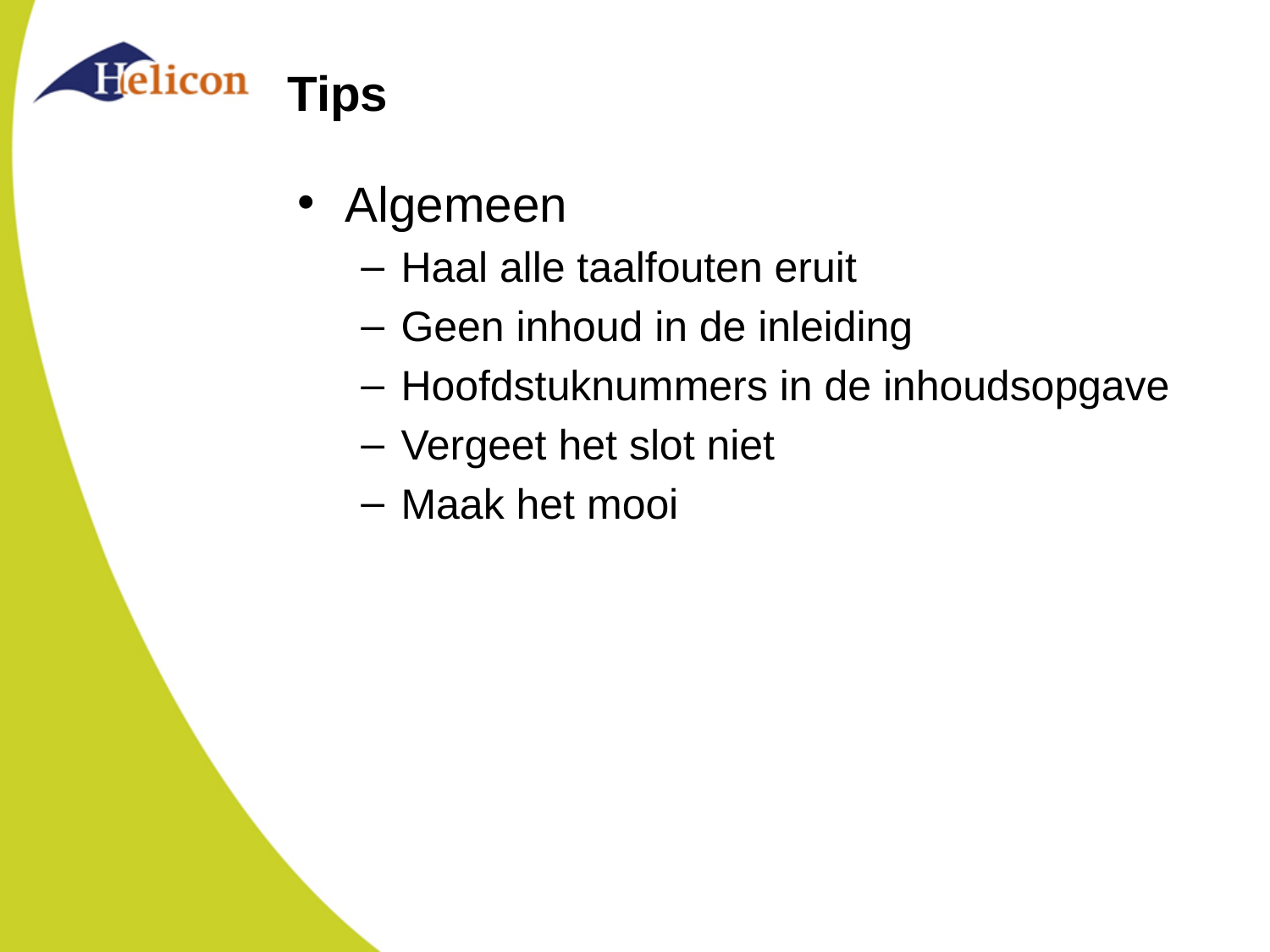

# Tips
Algemeen
Haal alle taalfouten eruit
Geen inhoud in de inleiding
Hoofdstuknummers in de inhoudsopgave
Vergeet het slot niet
Maak het mooi